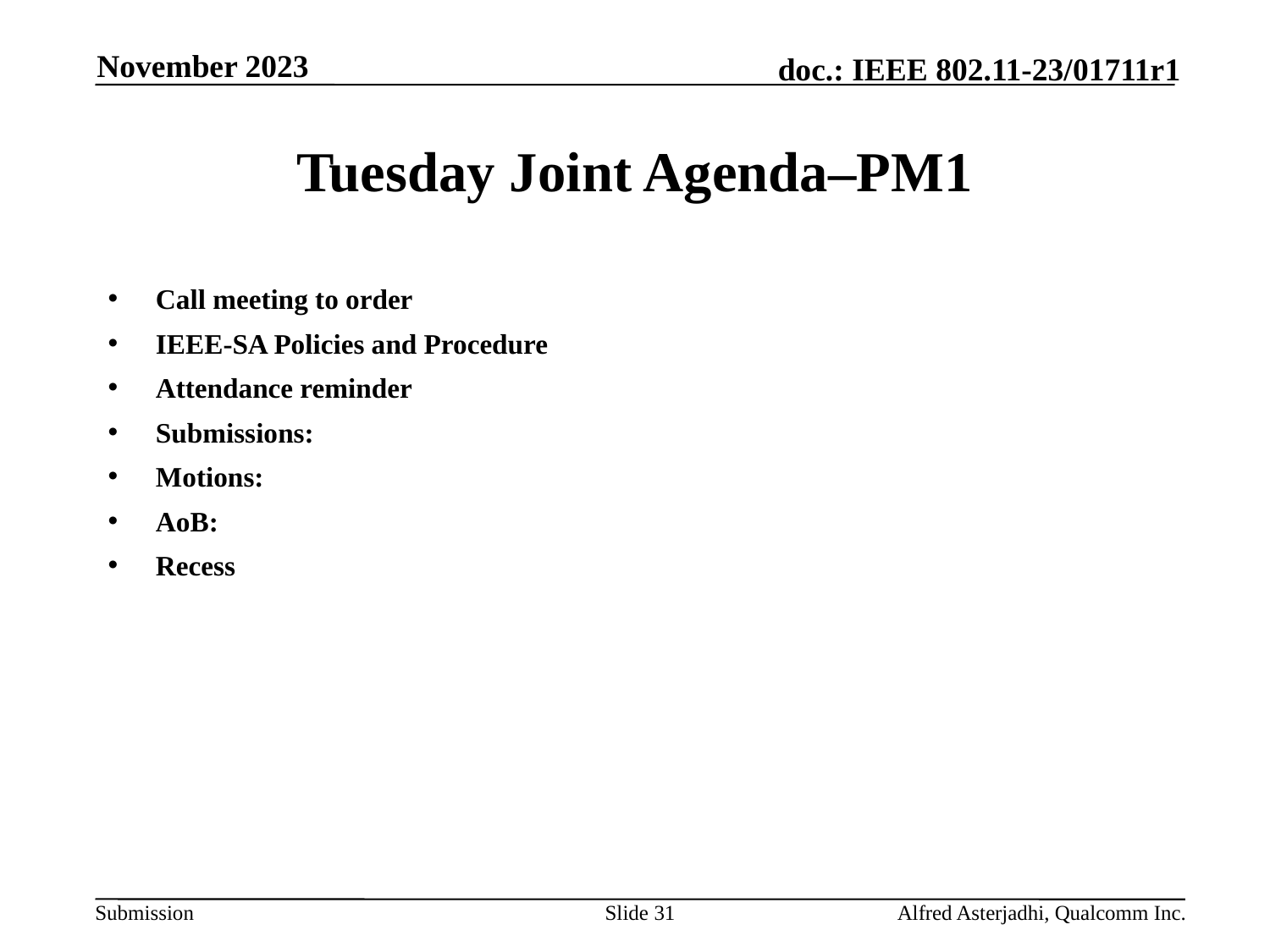

November 2023
# Tuesday Joint Agenda–PM1
Call meeting to order
IEEE-SA Policies and Procedure
Attendance reminder
Submissions:
Motions:
AoB:
Recess
Slide 31
Alfred Asterjadhi, Qualcomm Inc.